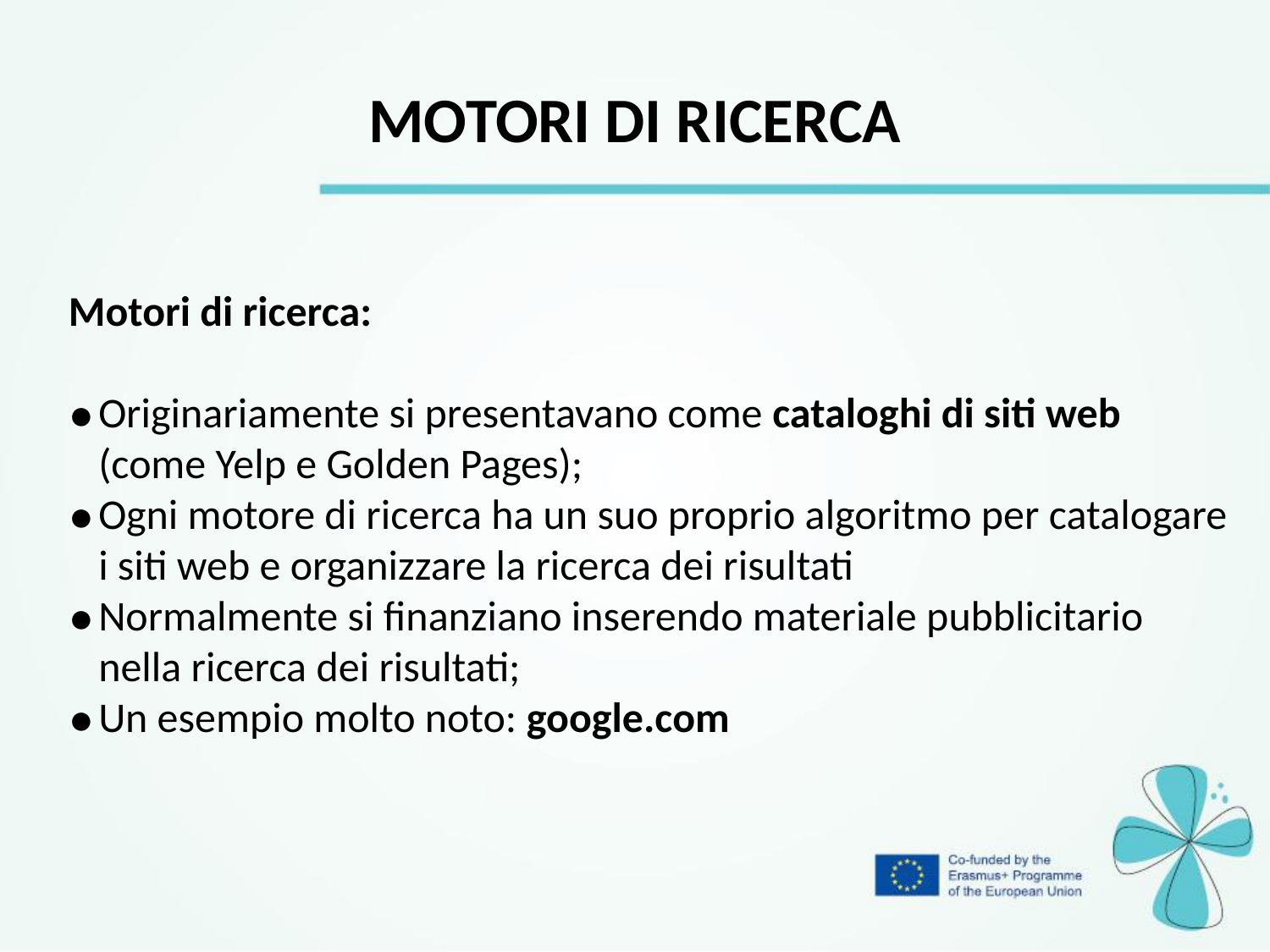

Motori di ricerca

Motori di ricerca:

Originariamente si presentavano come cataloghi di siti web (come Yelp e Golden Pages);
Ogni motore di ricerca ha un suo proprio algoritmo per catalogare i siti web e organizzare la ricerca dei risultati
Normalmente si finanziano inserendo materiale pubblicitario nella ricerca dei risultati;
Un esempio molto noto: google.com